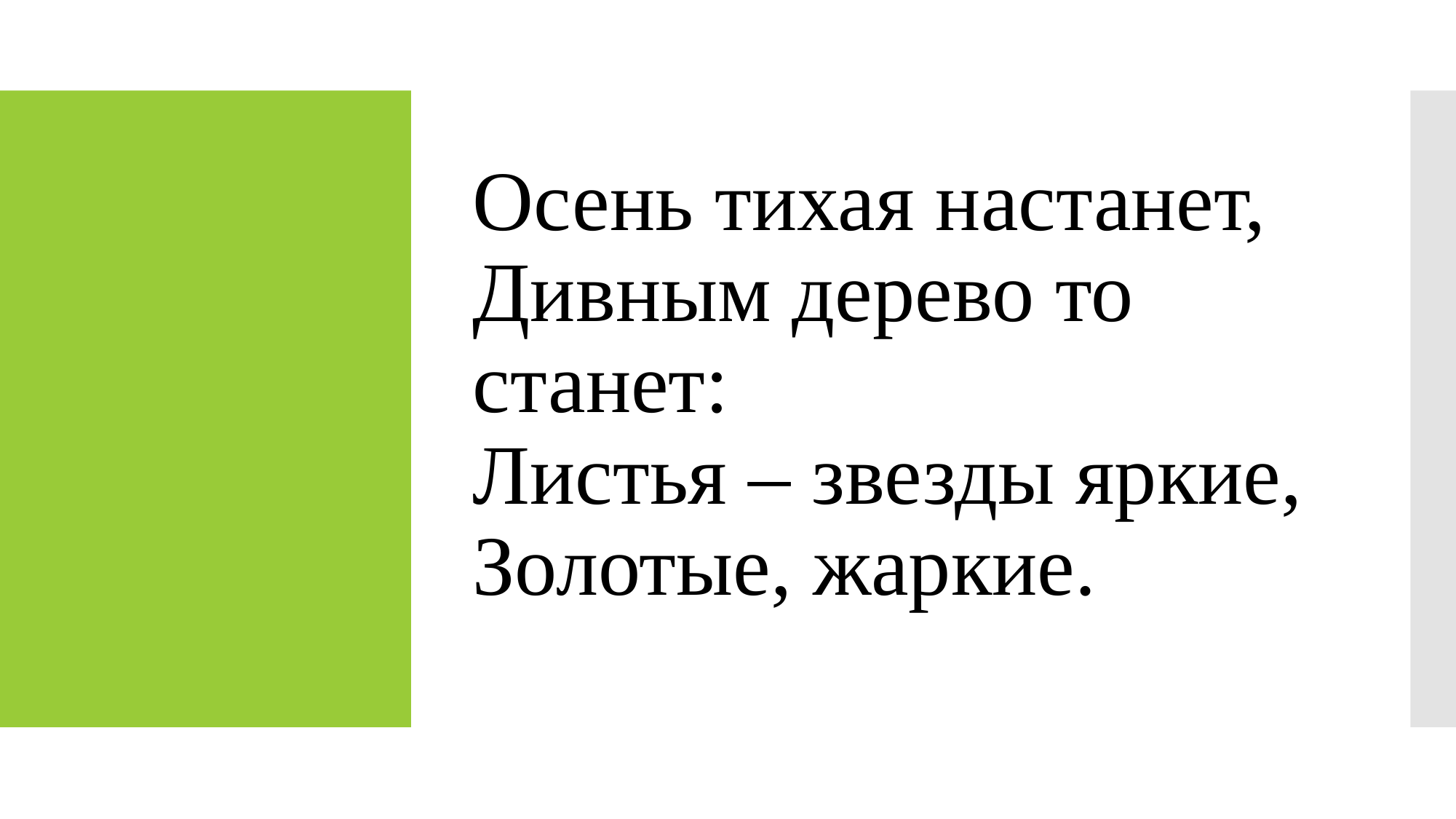

Осень тихая настанет,
Дивным дерево то станет: 
Листья – звезды яркие, 
Золотые, жаркие.

#